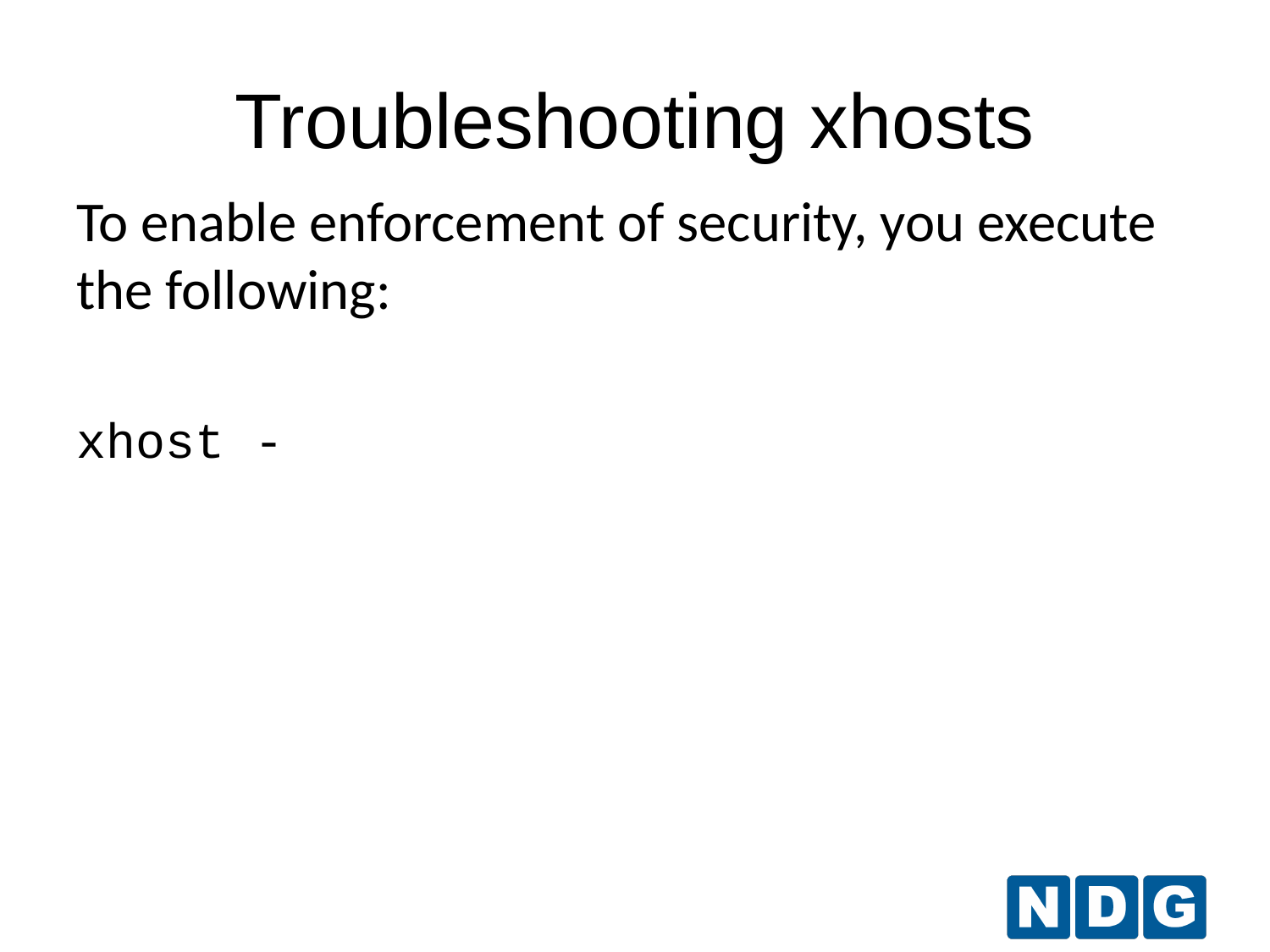

# Troubleshooting xhosts
To enable enforcement of security, you execute the following:

xhost -